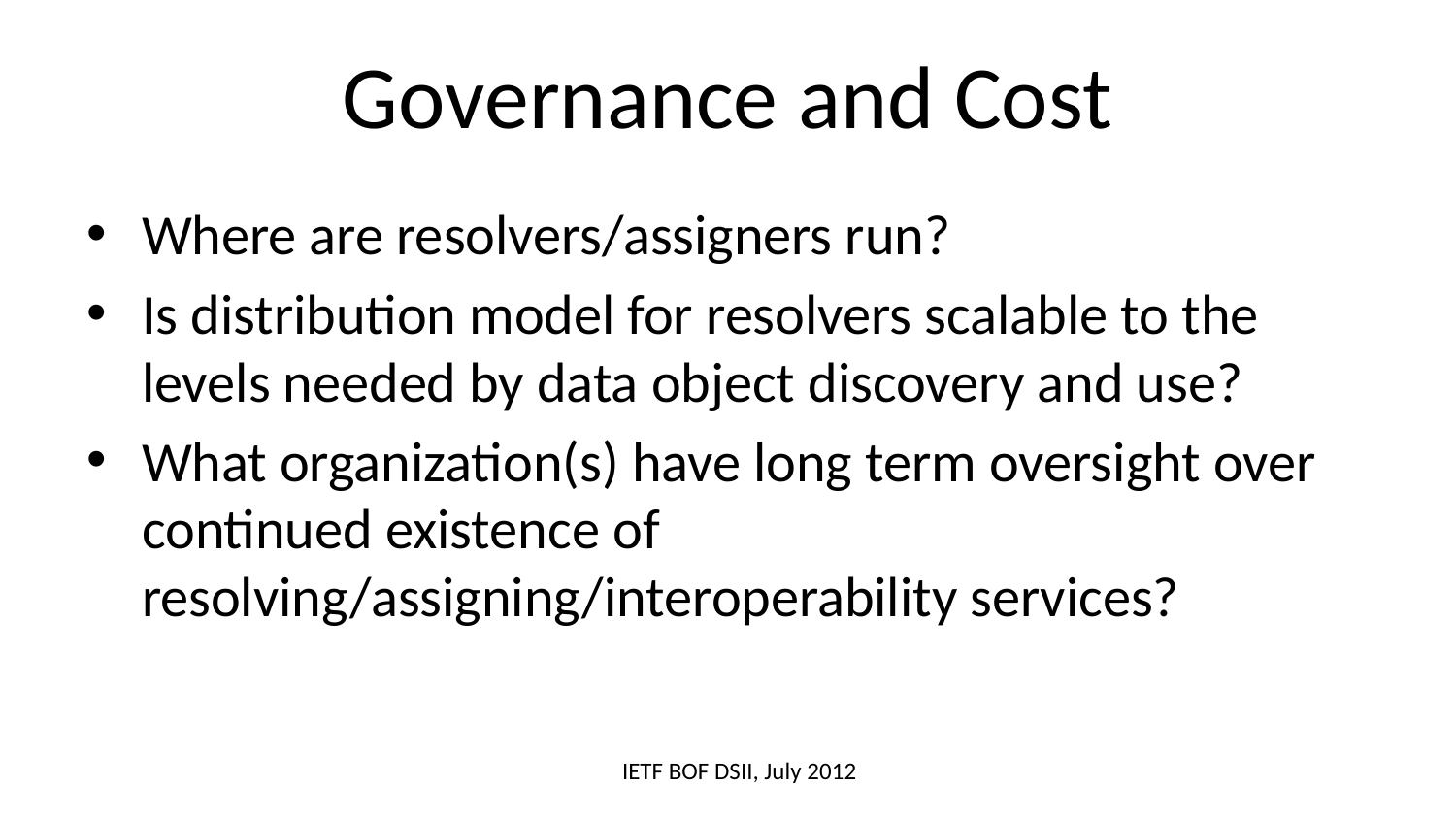

# Governance and Cost
Where are resolvers/assigners run?
Is distribution model for resolvers scalable to the levels needed by data object discovery and use?
What organization(s) have long term oversight over continued existence of resolving/assigning/interoperability services?